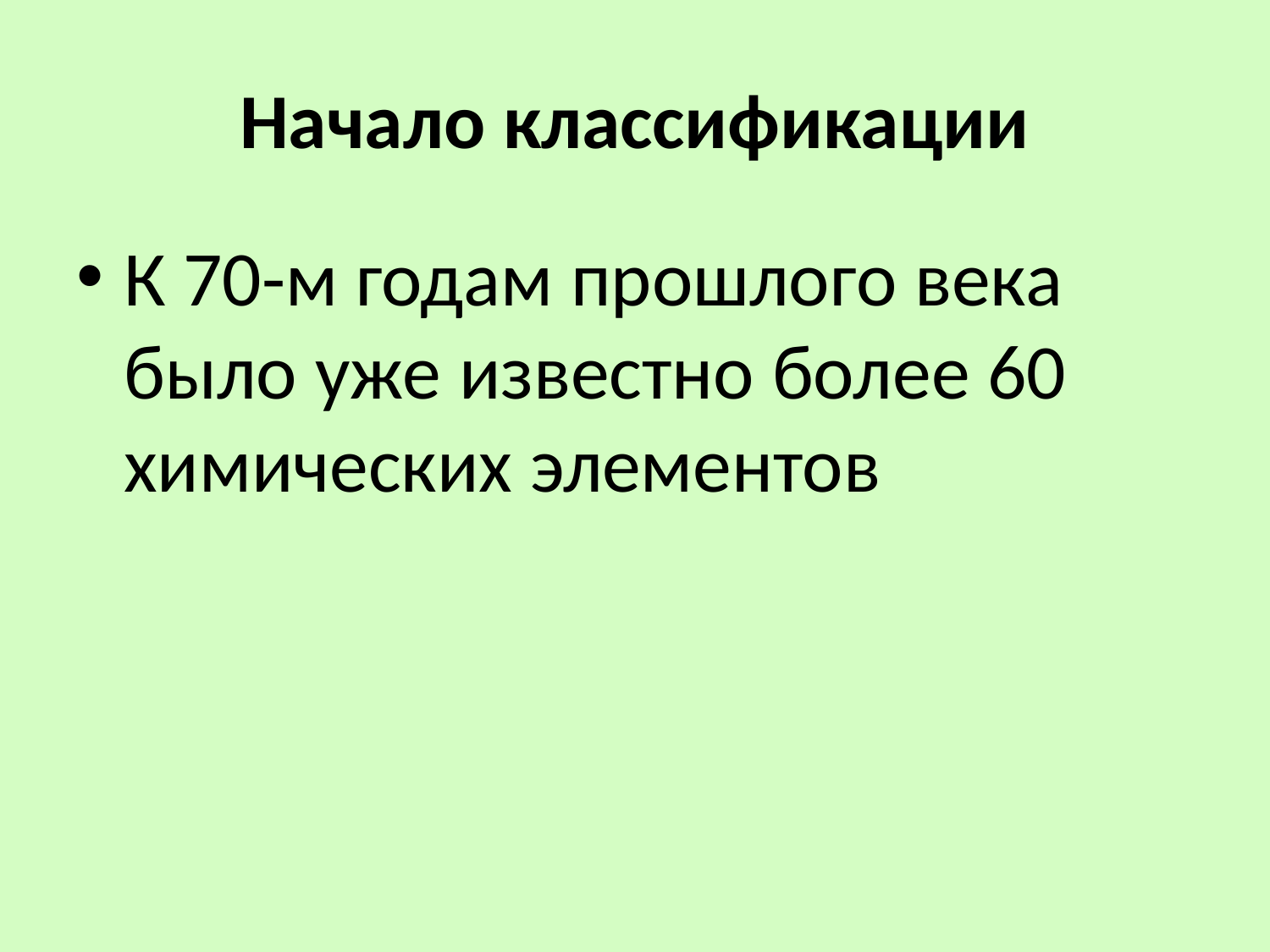

# Начало классификации
К 70-м годам прошлого века было уже известно более 60 химических элементов